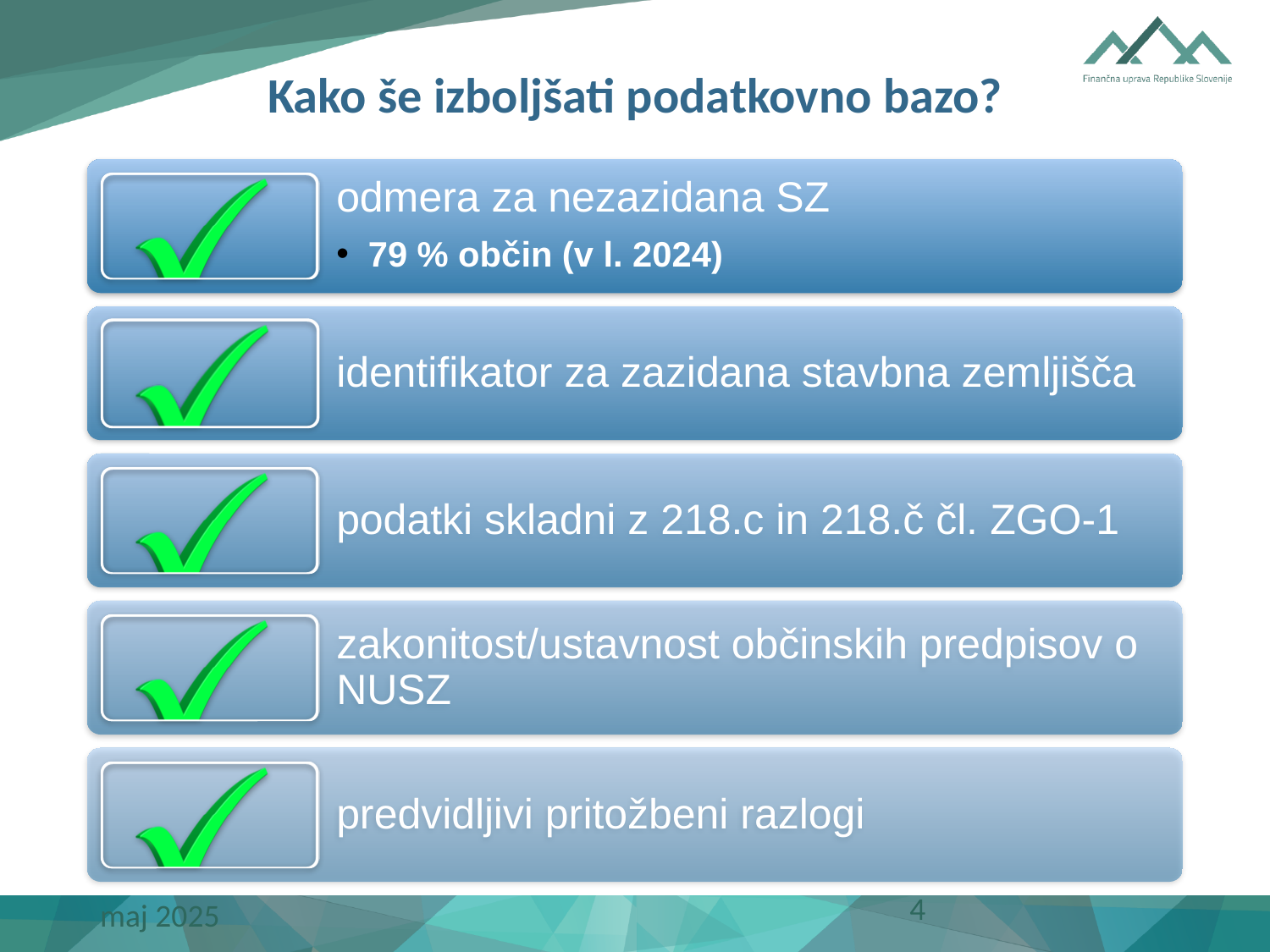

# Kako še izboljšati podatkovno bazo?
odmera za nezazidana SZ
79 % občin (v l. 2024)
identifikator za zazidana stavbna zemljišča
podatki skladni z 218.c in 218.č čl. ZGO-1
zakonitost/ustavnost občinskih predpisov o NUSZ
predvidljivi pritožbeni razlogi

maj 2025
4